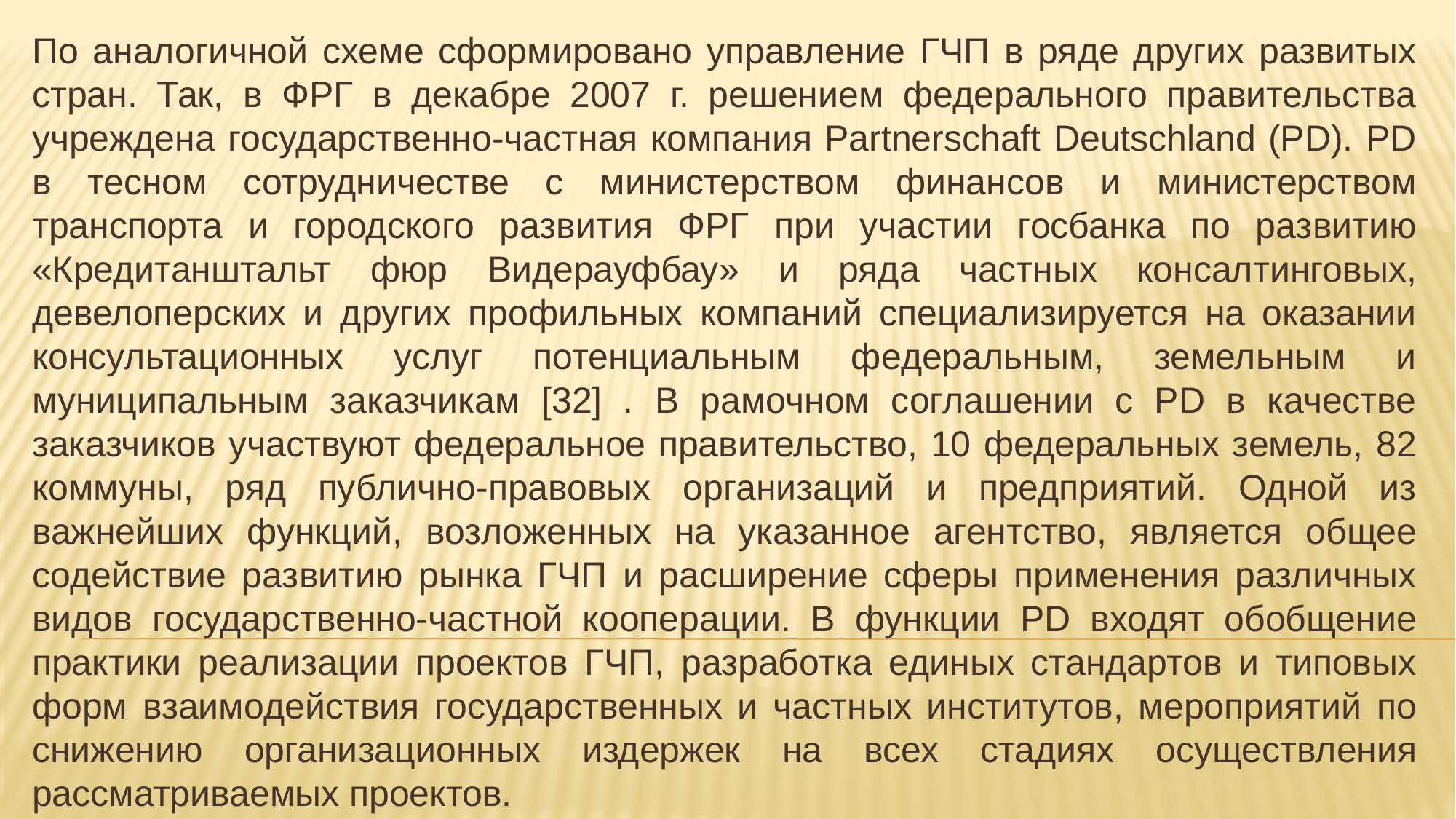

По аналогичной схеме сформировано управление ГЧП в ряде других развитых стран. Так, в ФРГ в декабре 2007 г. решением федерального правительства учреждена государственно-частная компания Partnerschaft Deutschland (PD). PD в тесном сотрудничестве с министерством финансов и министерством транспорта и городского развития ФРГ при участии госбанка по развитию «Кредитанштальт фюр Видерауфбау» и ряда частных консалтинговых, девелоперских и других профильных компаний специализируется на оказании консультационных услуг потенциальным федеральным, земельным и муниципальным заказчикам [32] . В рамочном соглашении с PD в качестве заказчиков участвуют федеральное правительство, 10 федеральных земель, 82 коммуны, ряд публично-правовых организаций и предприятий. Одной из важнейших функций, возложенных на указанное агентство, является общее содействие развитию рынка ГЧП и расширение сферы применения различных видов государственно-частной кооперации. В функции PD входят обобщение практики реализации проектов ГЧП, разработка единых стандартов и типовых форм взаимодействия государственных и частных институтов, мероприятий по снижению организационных издержек на всех стадиях осуществления рассматриваемых проектов.